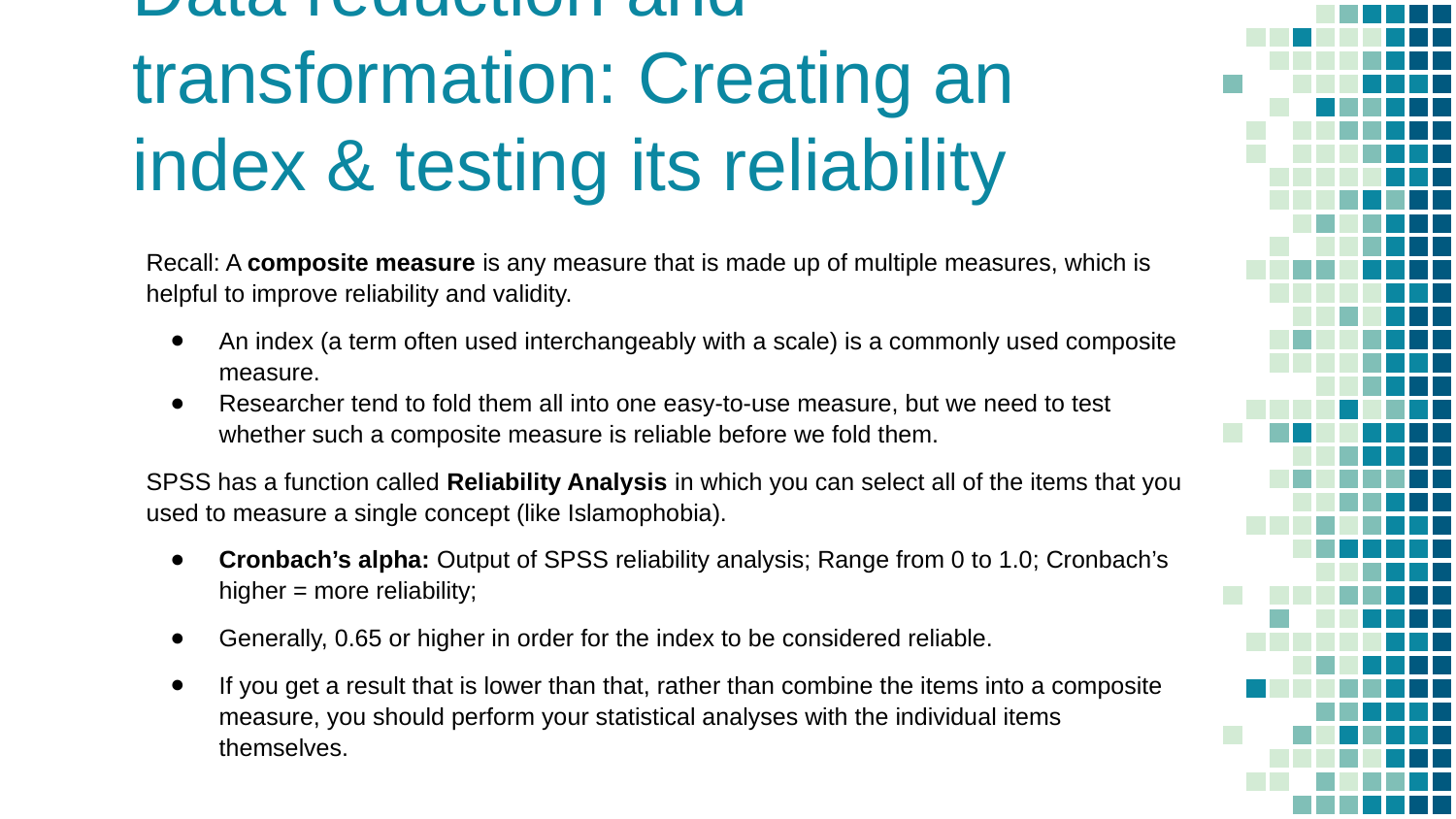

# Data reduction and transformation: Creating an index & testing its reliability

Recall: A composite measure is any measure that is made up of multiple measures, which is helpful to improve reliability and validity.
An index (a term often used interchangeably with a scale) is a commonly used composite measure.
Researcher tend to fold them all into one easy-to-use measure, but we need to test whether such a composite measure is reliable before we fold them.
SPSS has a function called Reliability Analysis in which you can select all of the items that you used to measure a single concept (like Islamophobia).
Cronbach’s alpha: Output of SPSS reliability analysis; Range from 0 to 1.0; Cronbach’s higher = more reliability;
Generally, 0.65 or higher in order for the index to be considered reliable.
If you get a result that is lower than that, rather than combine the items into a composite measure, you should perform your statistical analyses with the individual items themselves.